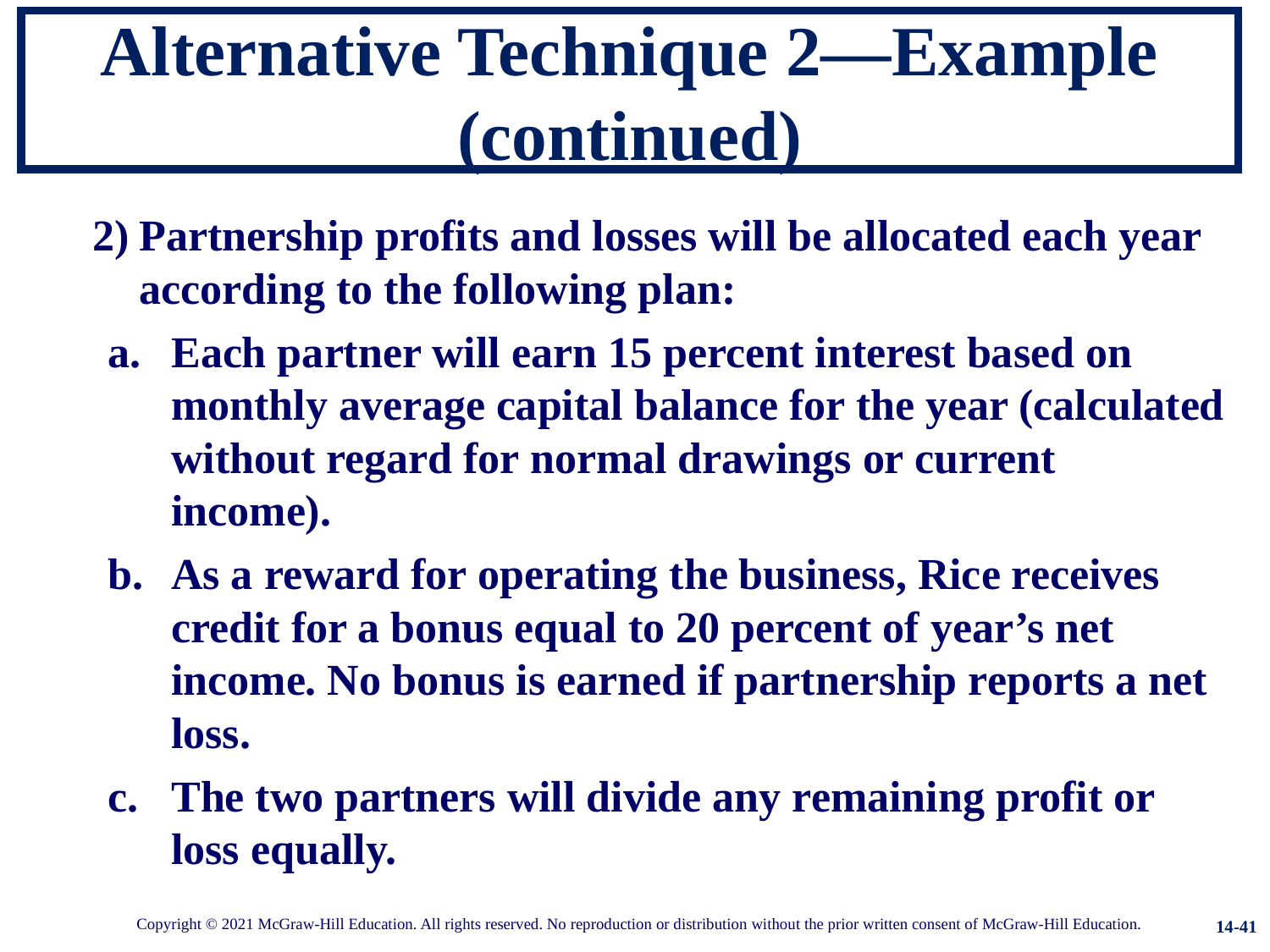

# Alternative Technique 2—Example (continued)
Partnership profits and losses will be allocated each year according to the following plan:
Each partner will earn 15 percent interest based on monthly average capital balance for the year (calculated without regard for normal drawings or current income).
As a reward for operating the business, Rice receives credit for a bonus equal to 20 percent of year’s net income. No bonus is earned if partnership reports a net loss.
The two partners will divide any remaining profit or loss equally.
14-41
Copyright © 2021 McGraw-Hill Education. All rights reserved. No reproduction or distribution without the prior written consent of McGraw-Hill Education.